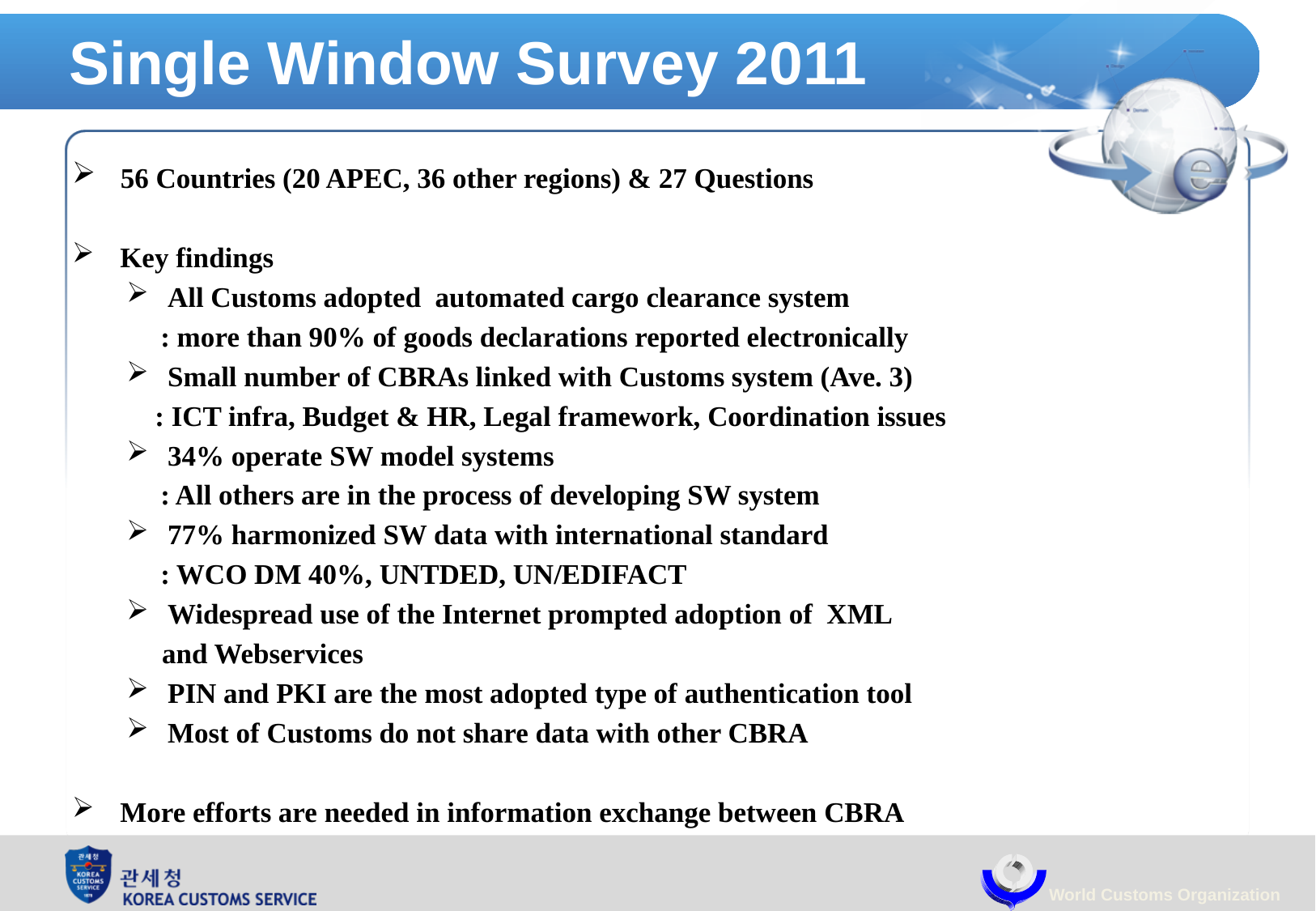

# Single Window Survey 2011
 56 Countries (20 APEC, 36 other regions) & 27 Questions

 Key findings
 All Customs adopted  automated cargo clearance system
	: more than 90% of goods declarations reported electronically
 Small number of CBRAs linked with Customs system (Ave. 3)
    : ICT infra, Budget & HR, Legal framework, Coordination issues
 34% operate SW model systems
 	: All others are in the process of developing SW system
 77% harmonized SW data with international standard
	: WCO DM 40%, UNTDED, UN/EDIFACT
 Widespread use of the Internet prompted adoption of  XML
     and Webservices
 PIN and PKI are the most adopted type of authentication tool
 Most of Customs do not share data with other CBRA

 More efforts are needed in information exchange between CBRA